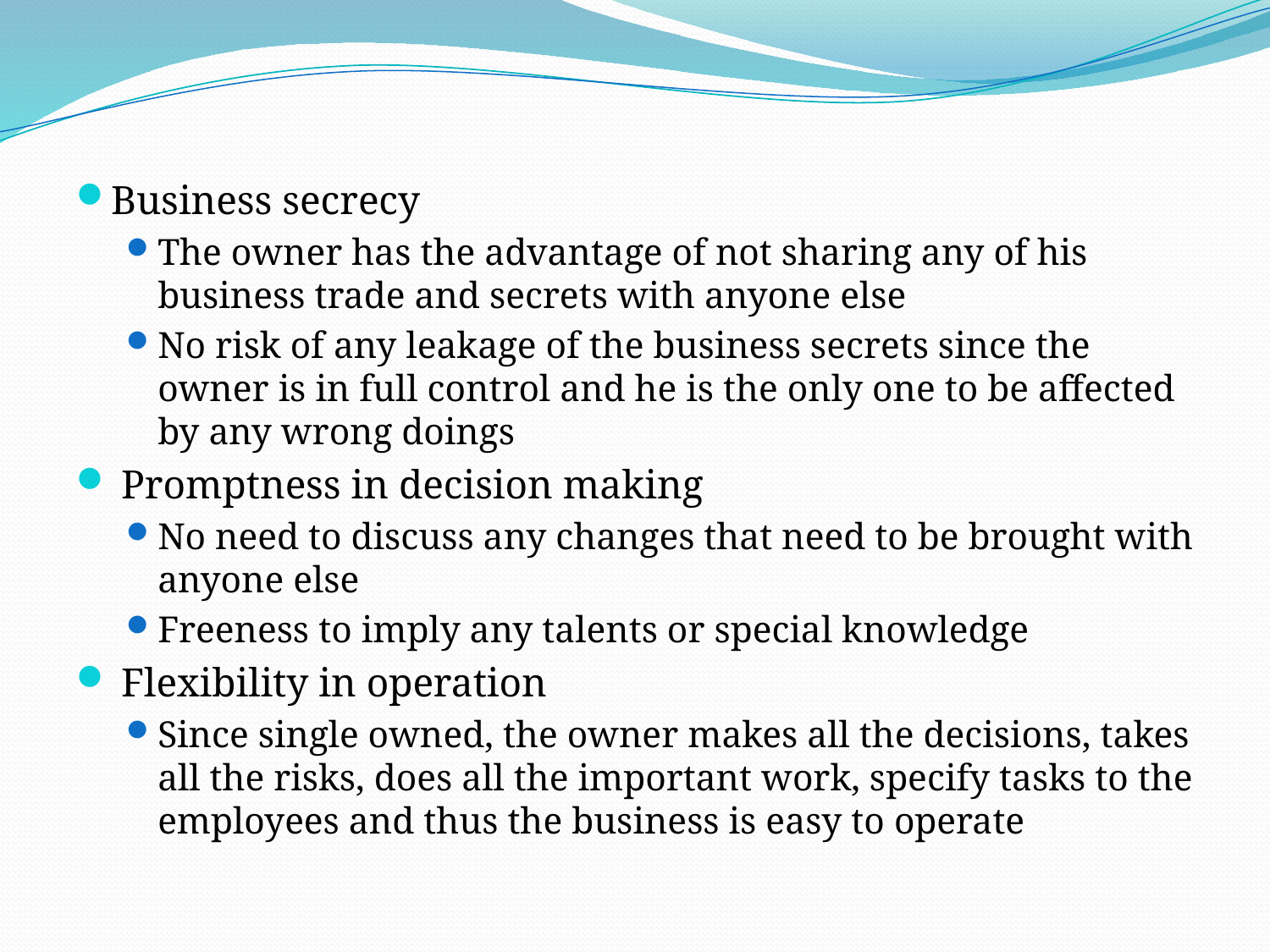

#
Business secrecy
The owner has the advantage of not sharing any of his business trade and secrets with anyone else
No risk of any leakage of the business secrets since the owner is in full control and he is the only one to be affected by any wrong doings
 Promptness in decision making
No need to discuss any changes that need to be brought with anyone else
Freeness to imply any talents or special knowledge
 Flexibility in operation
Since single owned, the owner makes all the decisions, takes all the risks, does all the important work, specify tasks to the employees and thus the business is easy to operate